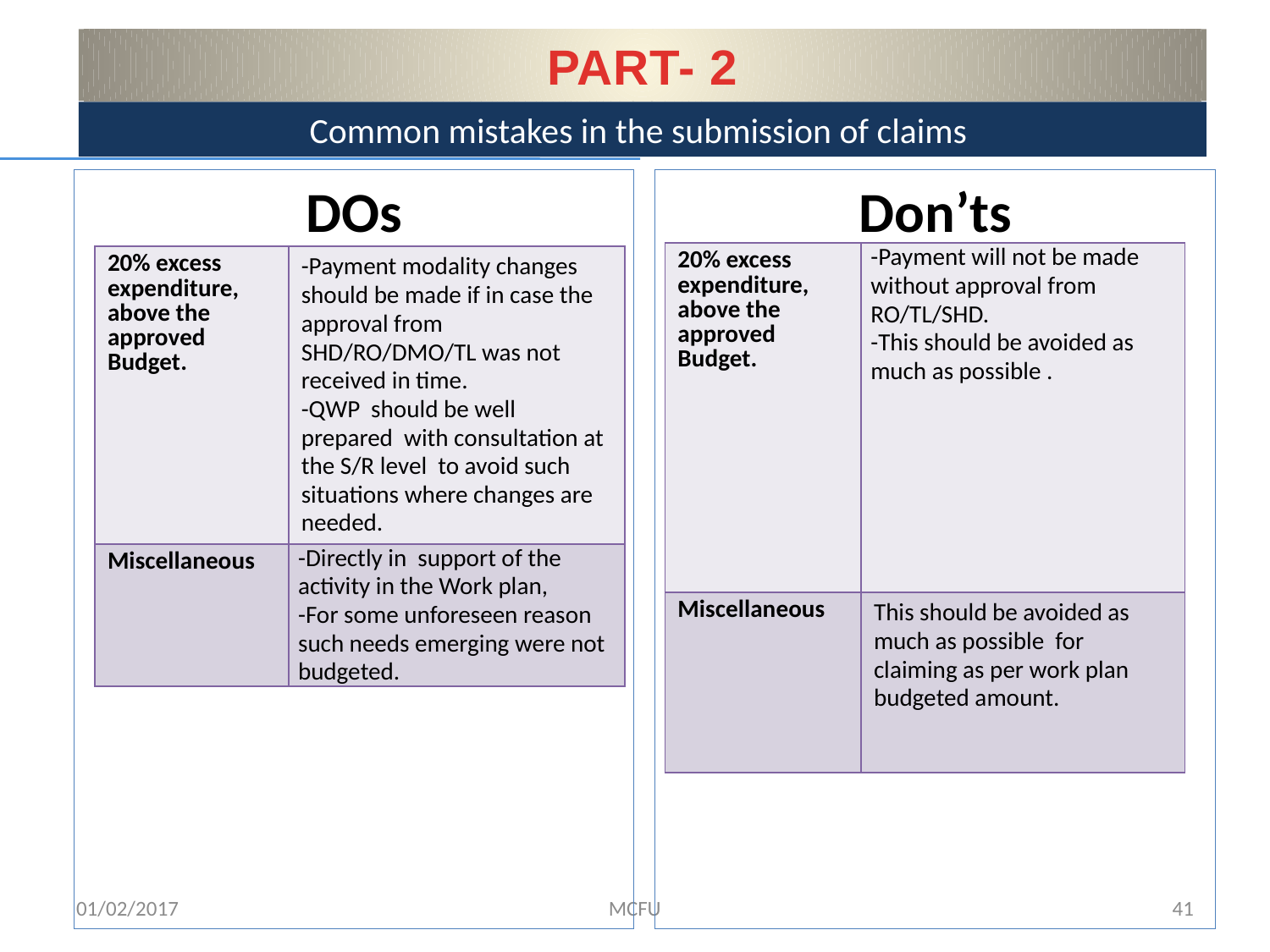

PART- 2
Common mistakes in the submission of claims
DOs

Don’ts

| 20% excess expenditure, above the approved Budget. | -Payment will not be made without approval from RO/TL/SHD. -This should be avoided as much as possible . |
| --- | --- |
| Miscellaneous | This should be avoided as much as possible for claiming as per work plan budgeted amount. |
| 20% excess expenditure, above the approved Budget. | -Payment modality changes should be made if in case the approval from SHD/RO/DMO/TL was not received in time. -QWP should be well prepared with consultation at the S/R level to avoid such situations where changes are needed. |
| --- | --- |
| Miscellaneous | -Directly in support of the activity in the Work plan, -For some unforeseen reason such needs emerging were not budgeted. |
01/02/2017
MCFU
41